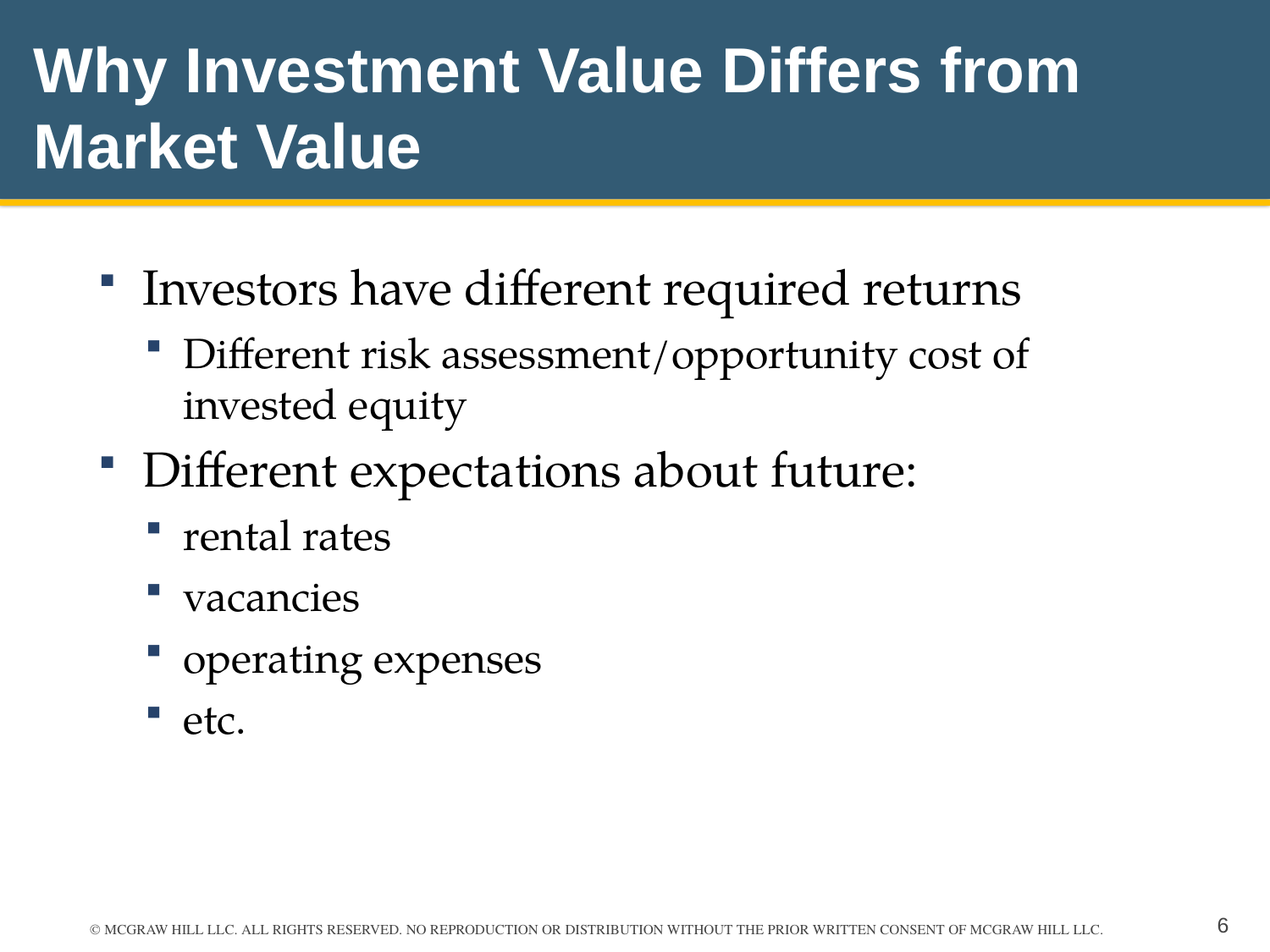

# Why Investment Value Differs from Market Value
Investors have different required returns
Different risk assessment/opportunity cost of invested equity
Different expectations about future:
rental rates
vacancies
operating expenses
etc.

© MCGRAW HILL LLC. ALL RIGHTS RESERVED. NO REPRODUCTION OR DISTRIBUTION WITHOUT THE PRIOR WRITTEN CONSENT OF MCGRAW HILL LLC.
6